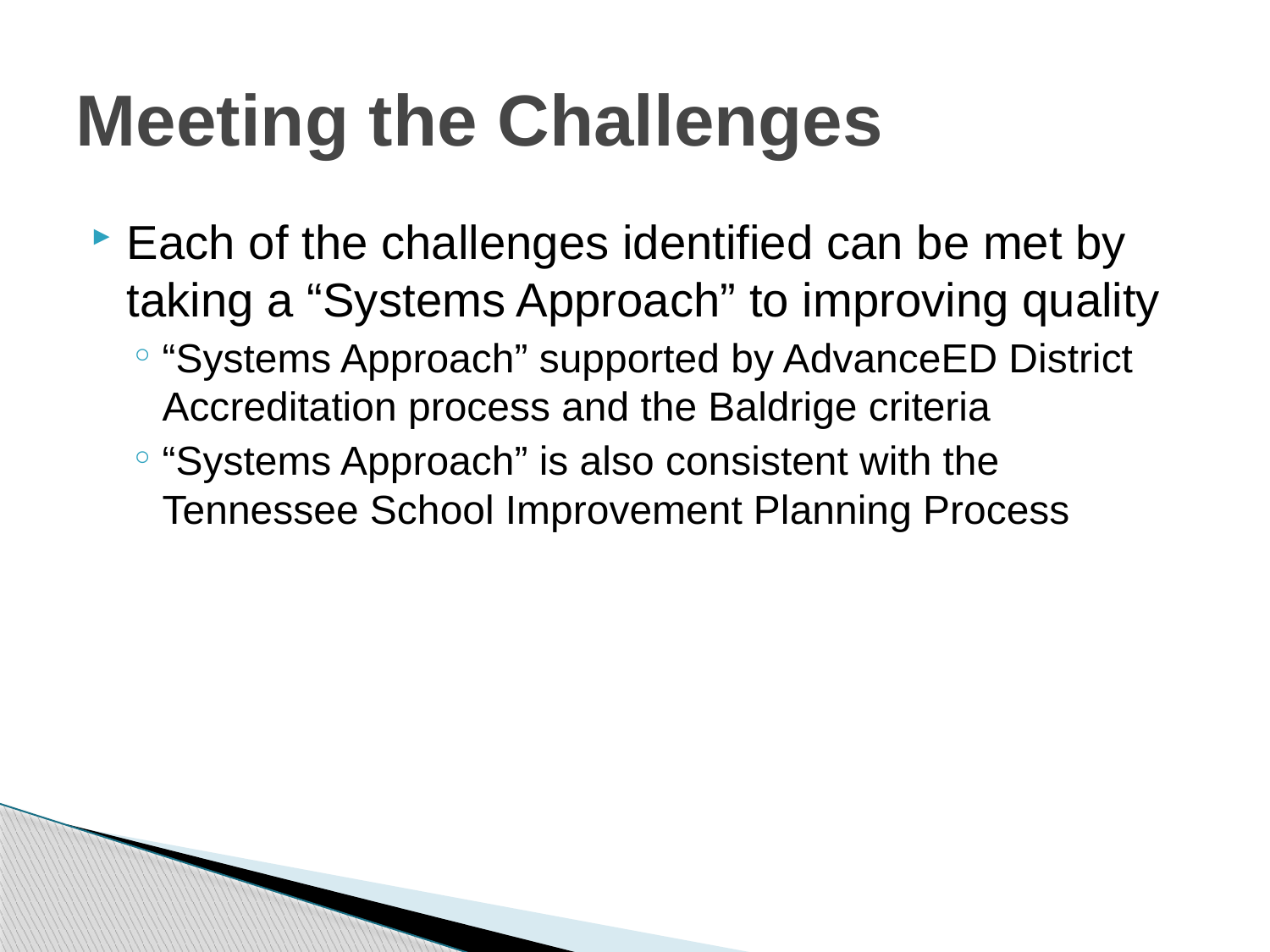

# Meeting the Challenges
Each of the challenges identified can be met by taking a “Systems Approach” to improving quality
“Systems Approach” supported by AdvanceED District Accreditation process and the Baldrige criteria
“Systems Approach” is also consistent with the Tennessee School Improvement Planning Process